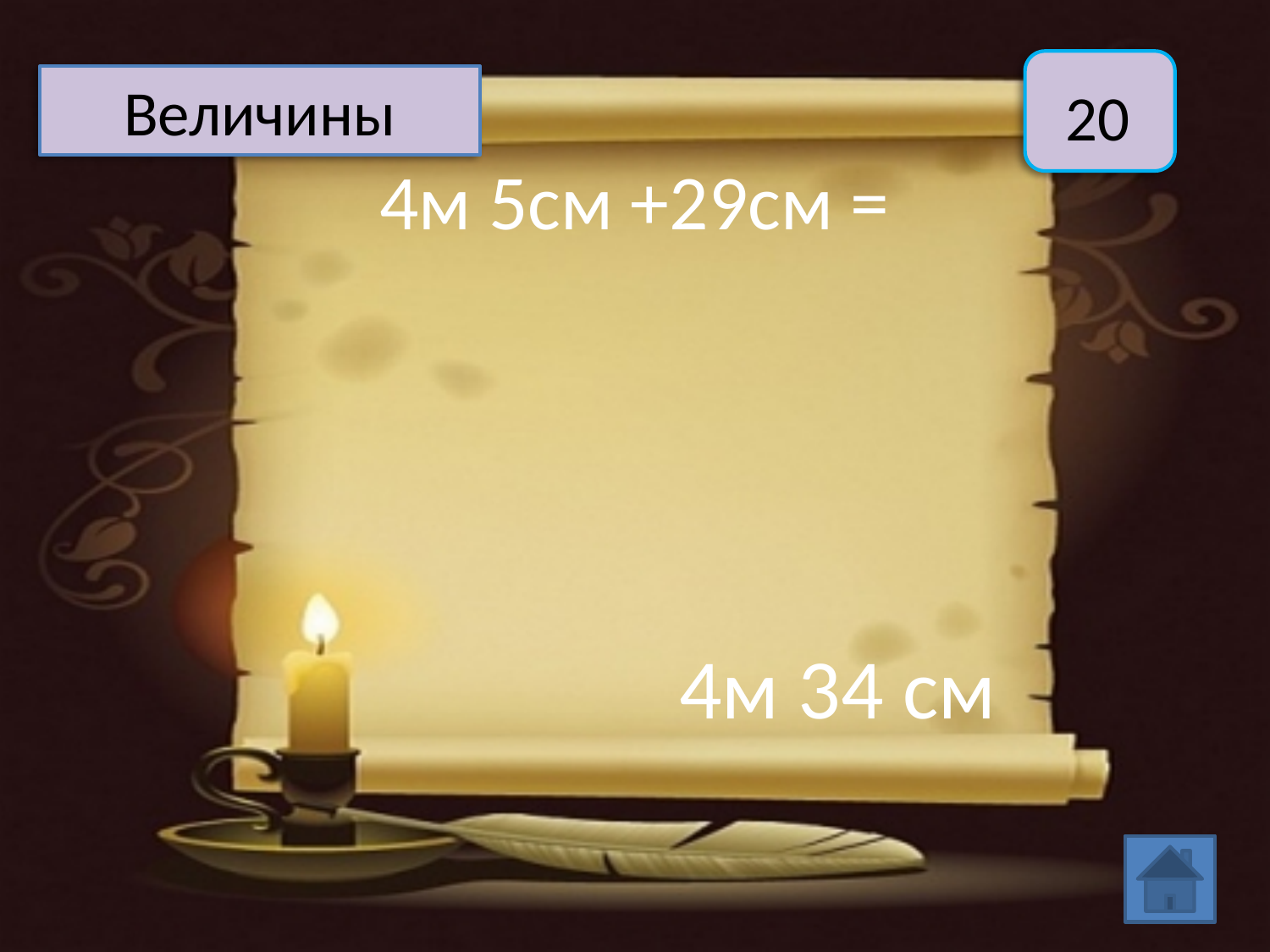

Величины
20
4м 5см +29см =
4м 34 см